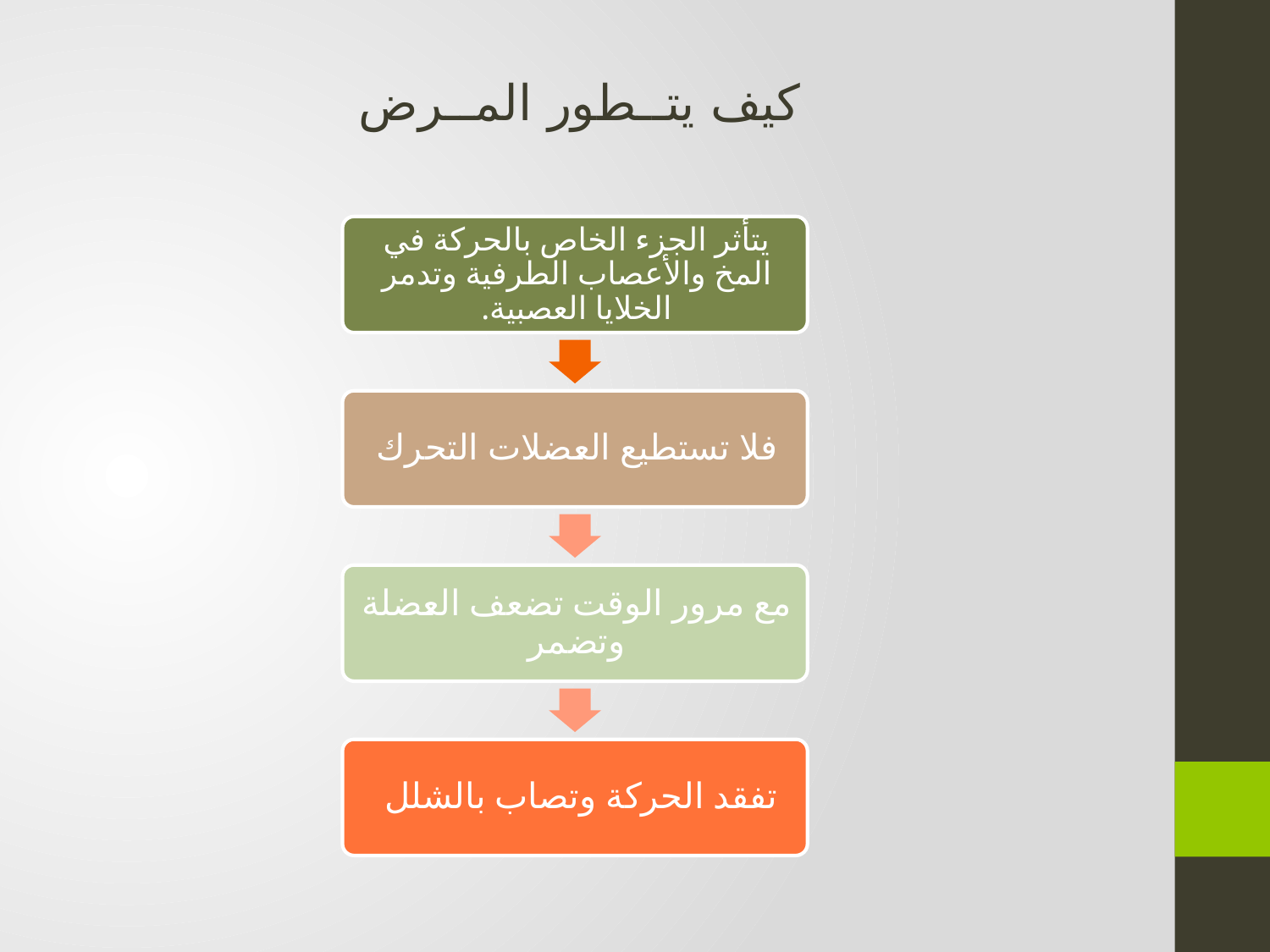

كيف يتــطور المــرض
يتأثر الجزء الخاص بالحركة في المخ والأعصاب الطرفية وتدمر الخلايا العصبية.

فلا تستطيع العضلات التحرك

مع مرور الوقت تضعف العضلة وتضمر

تفقد الحركة وتصاب بالشلل